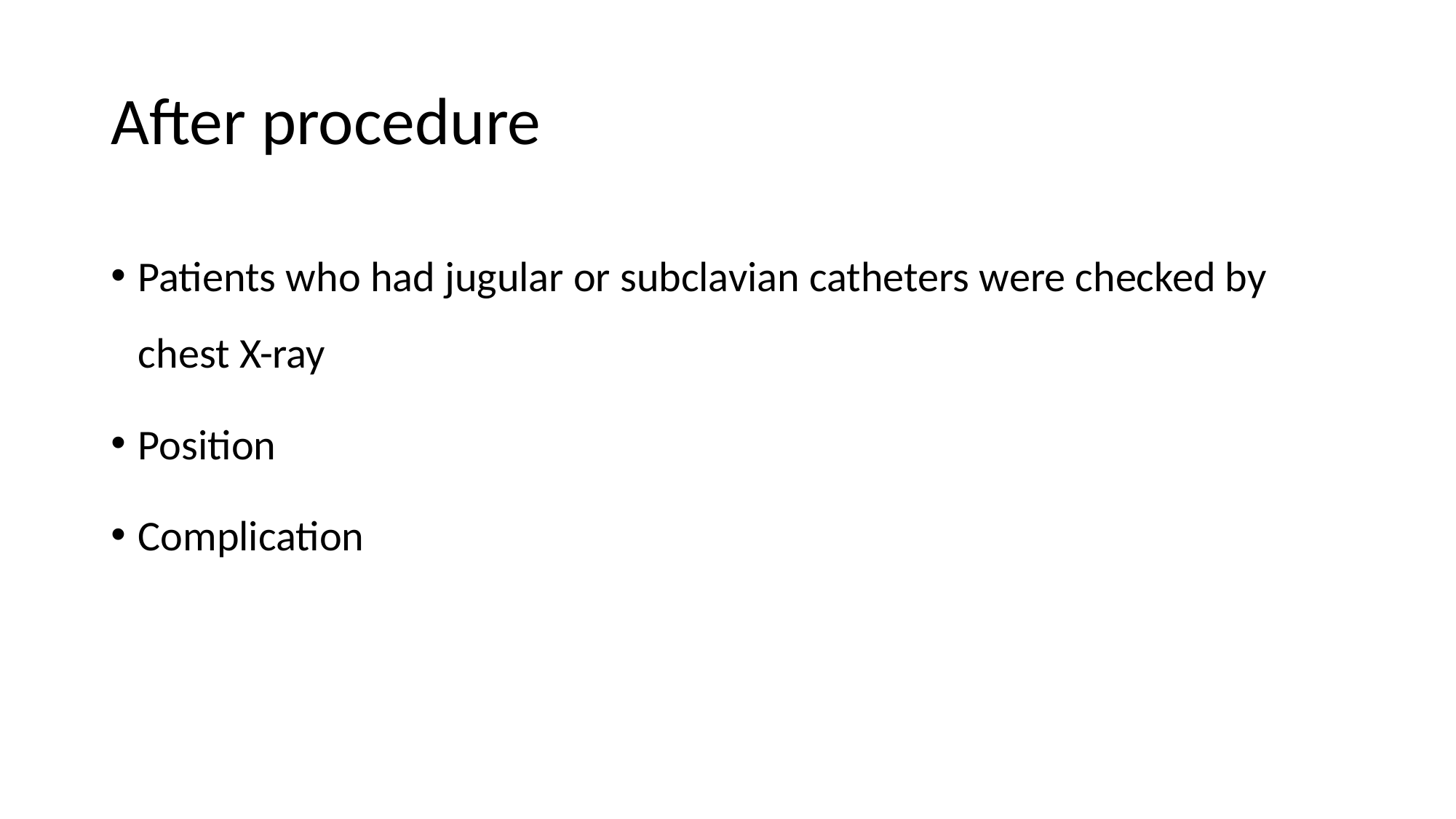

# After procedure
Patients who had jugular or subclavian catheters were checked by chest X-ray
Position
Complication